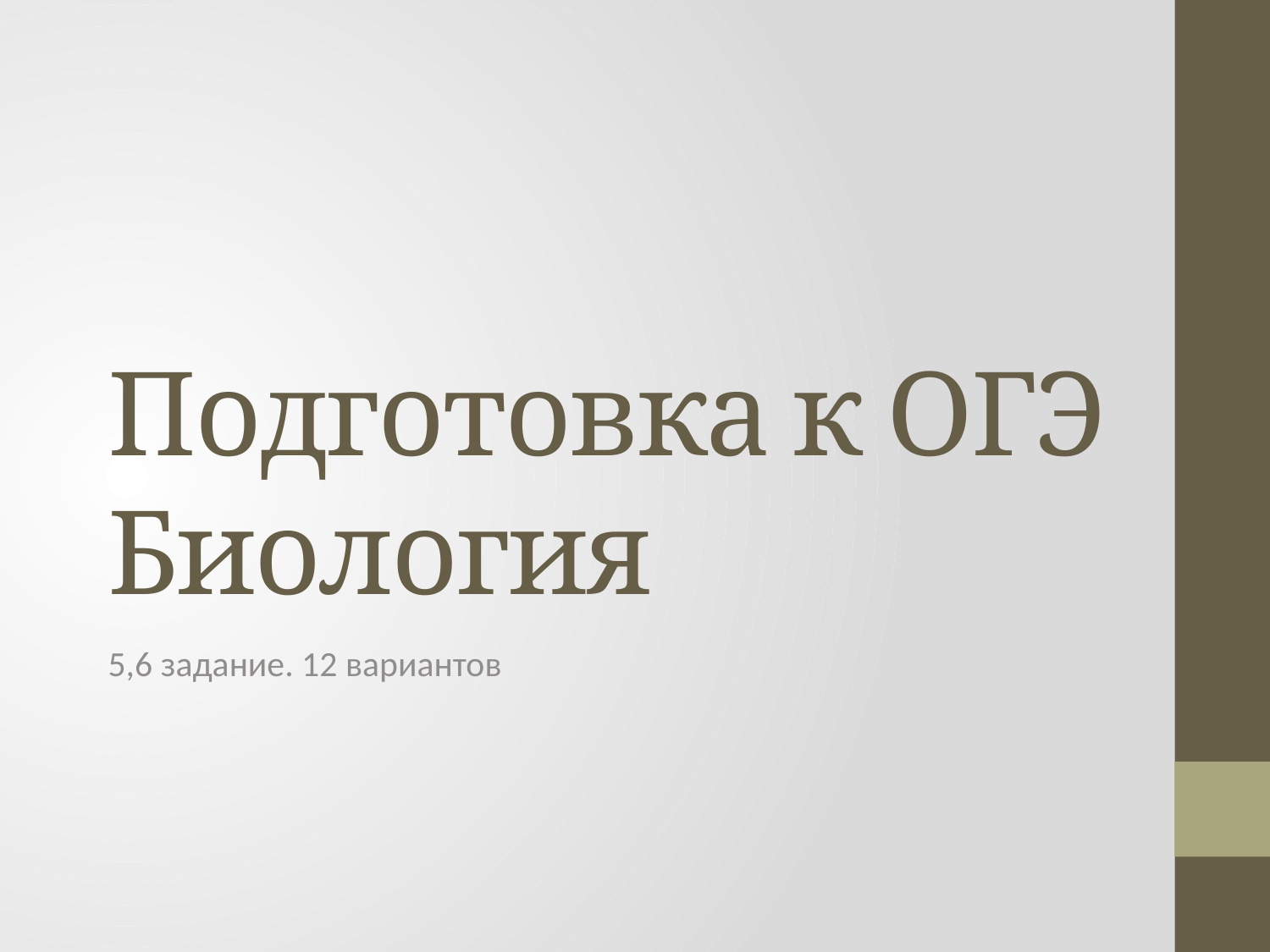

# Подготовка к ОГЭ Биология
5,6 задание. 12 вариантов